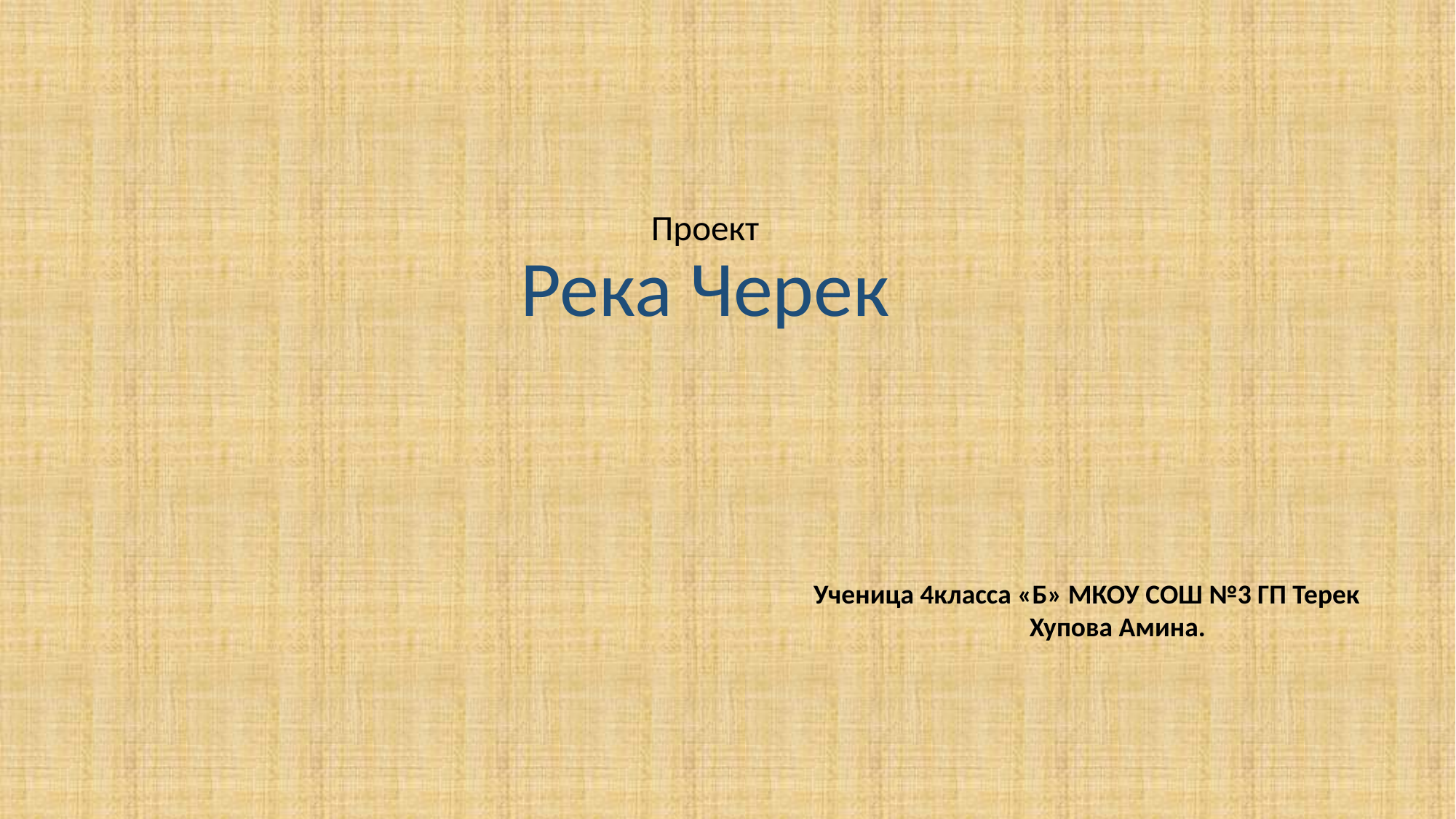

# Проект Река Черек
Ученица 4класса «Б» МКОУ СОШ №3 ГП Терек
Хупова Амина.